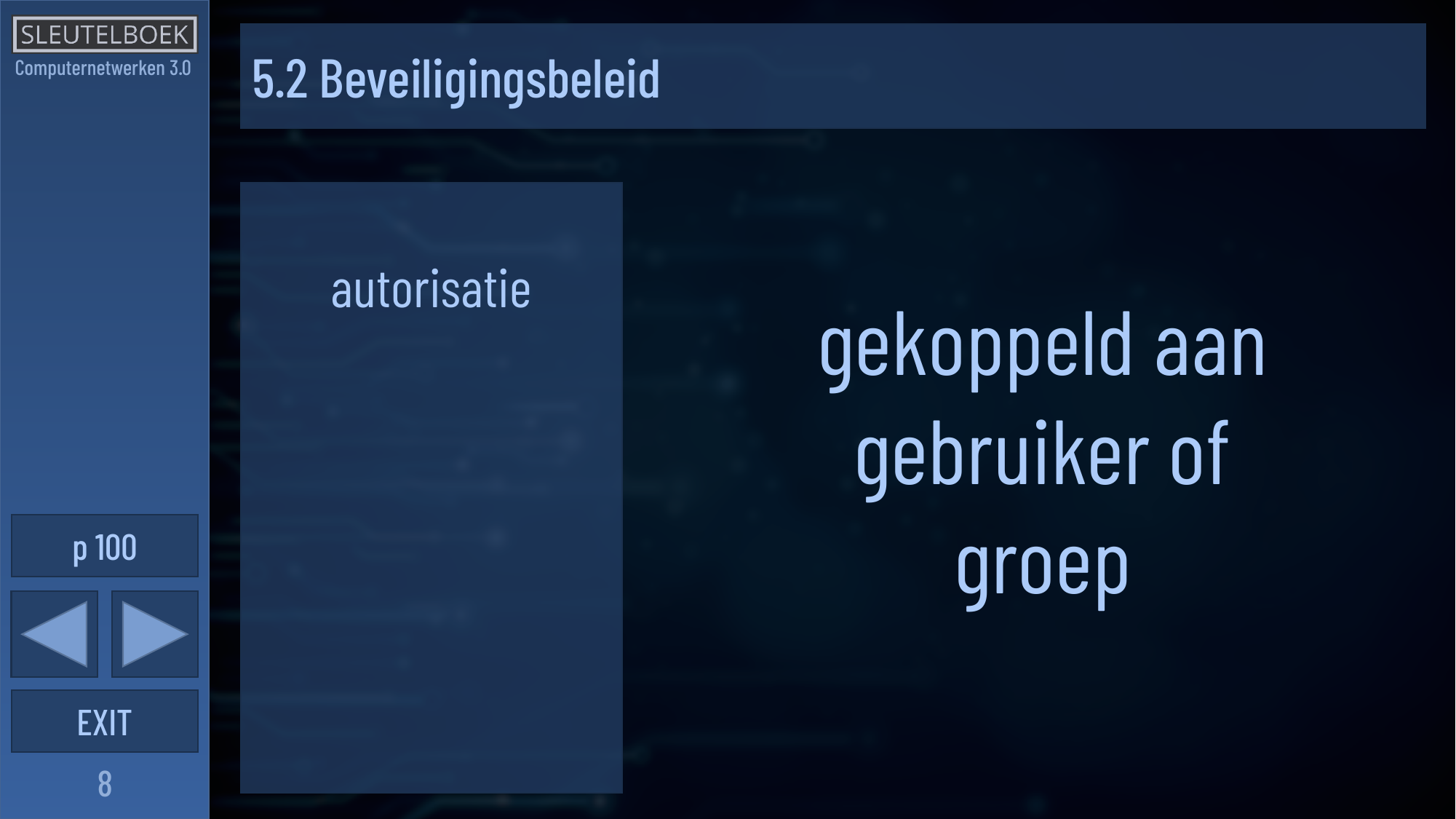

5.2 Beveiligingsbeleid
Computernetwerken 3.0

autorisatie
gekoppeld aan gebruiker of groep
p 100
8